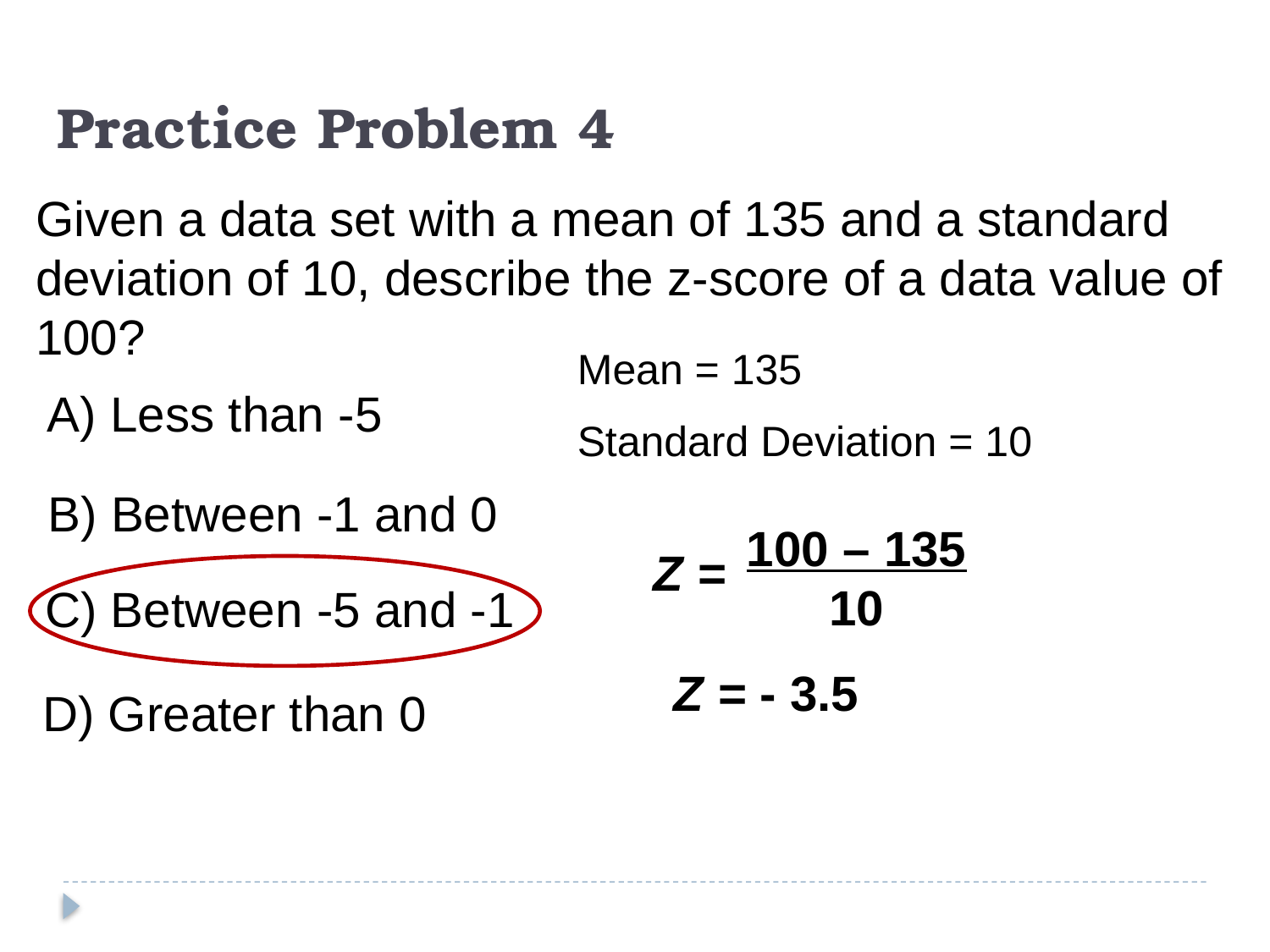

Practice Problem 4
Given a data set with a mean of 135 and a standard deviation of 10, describe the z-score of a data value of 100?
Mean = 135
Standard Deviation = 10

A) Less than -5
B) Between -1 and 0
         100 – 135
               10
Z =

C) Between -5 and -1
Z = - 3.5
D) Greater than 0